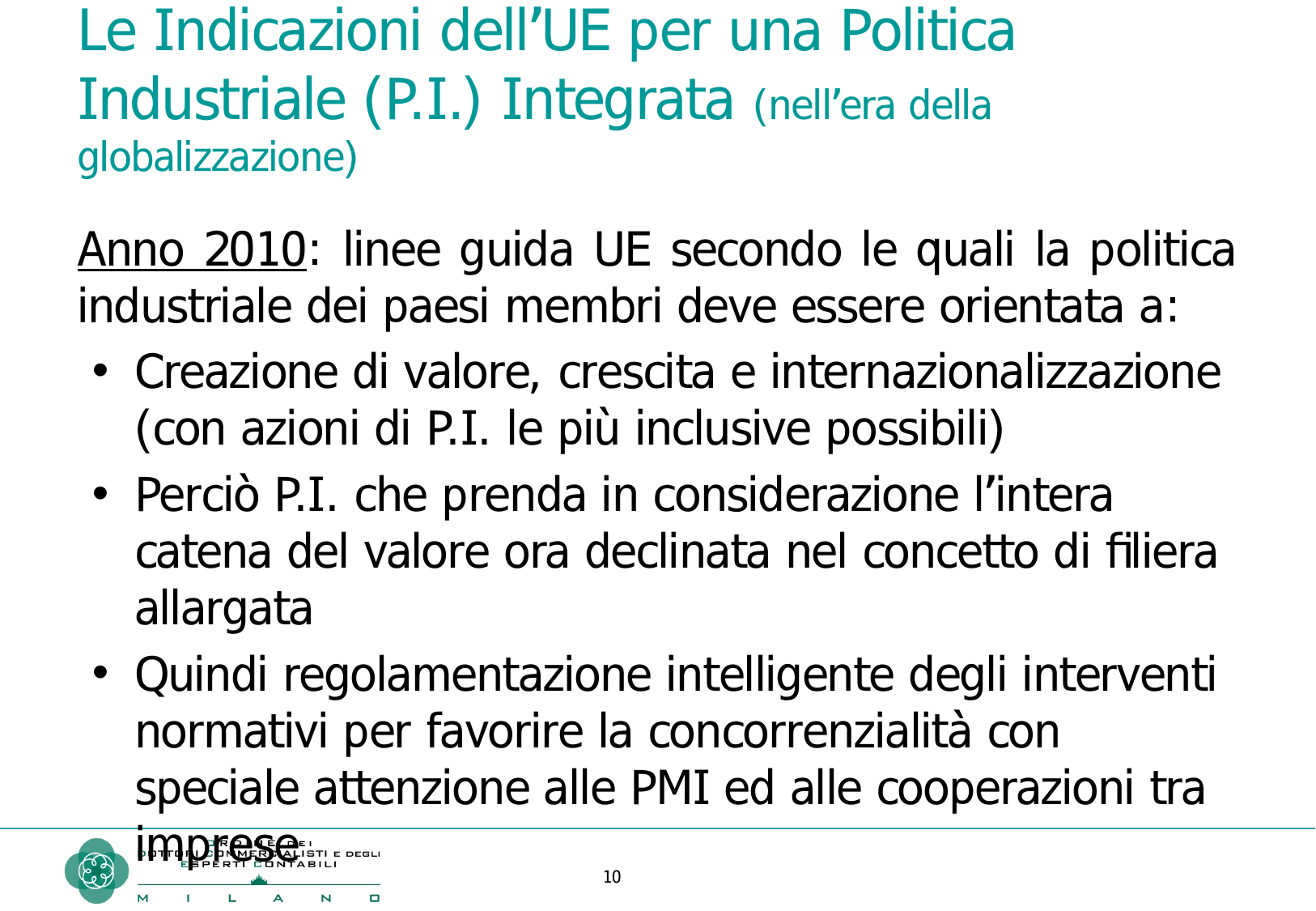

# Le Indicazioni dell’UE per una Politica Industriale (P.I.) Integrata (nell’era della globalizzazione)
Anno 2010: linee guida UE secondo le quali la politica industriale dei paesi membri deve essere orientata a:
Creazione di valore, crescita e internazionalizzazione (con azioni di P.I. le più inclusive possibili)
Perciò P.I. che prenda in considerazione l’intera catena del valore ora declinata nel concetto di filiera allargata
Quindi regolamentazione intelligente degli interventi normativi per favorire la concorrenzialità con speciale attenzione alle PMI ed alle cooperazioni tra imprese